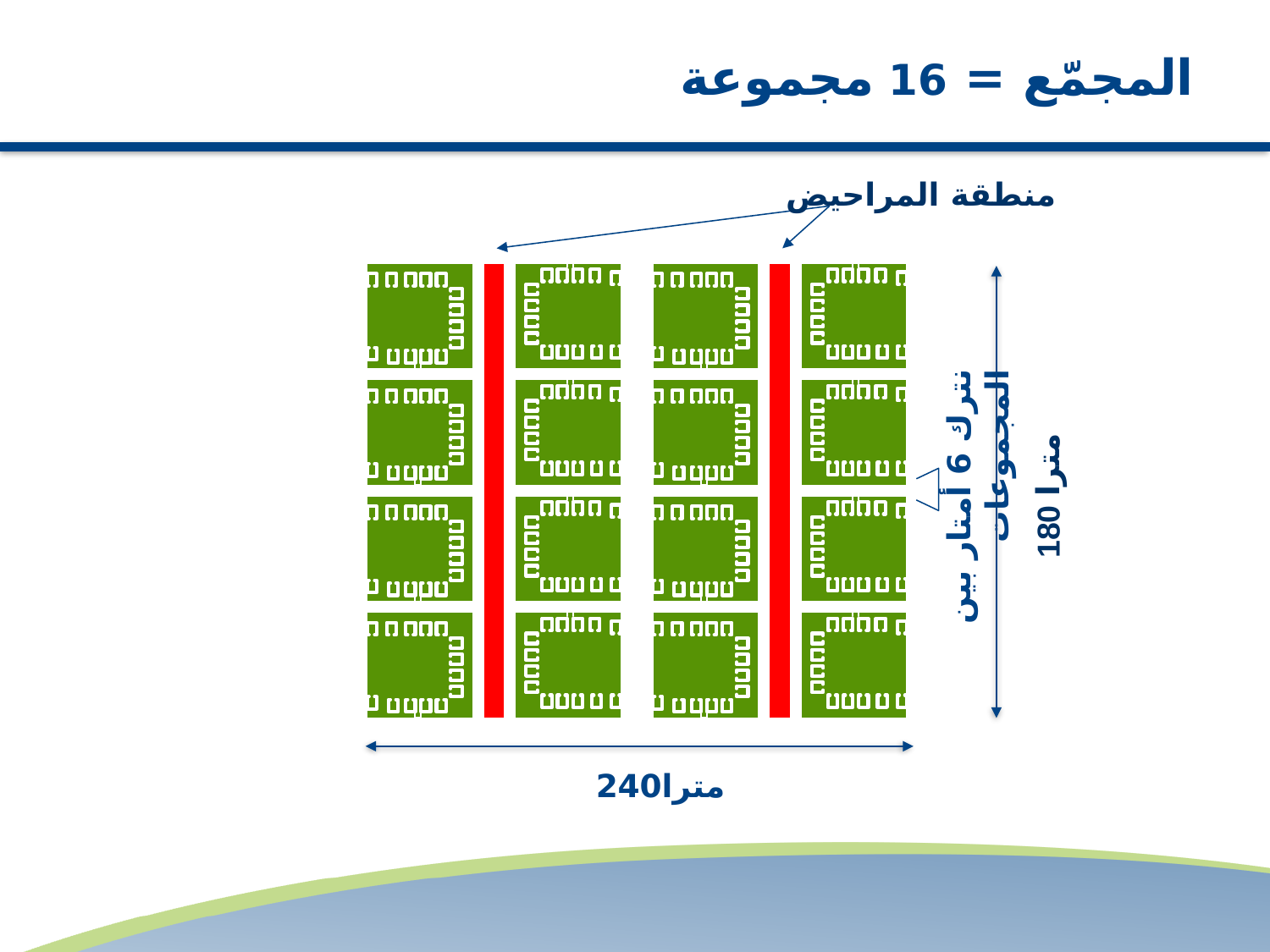

# المجمّع = 16 مجموعة
منطقة المراحيض

180 مترا

نترك 6 أمتار بين المجموعات

 مترا240